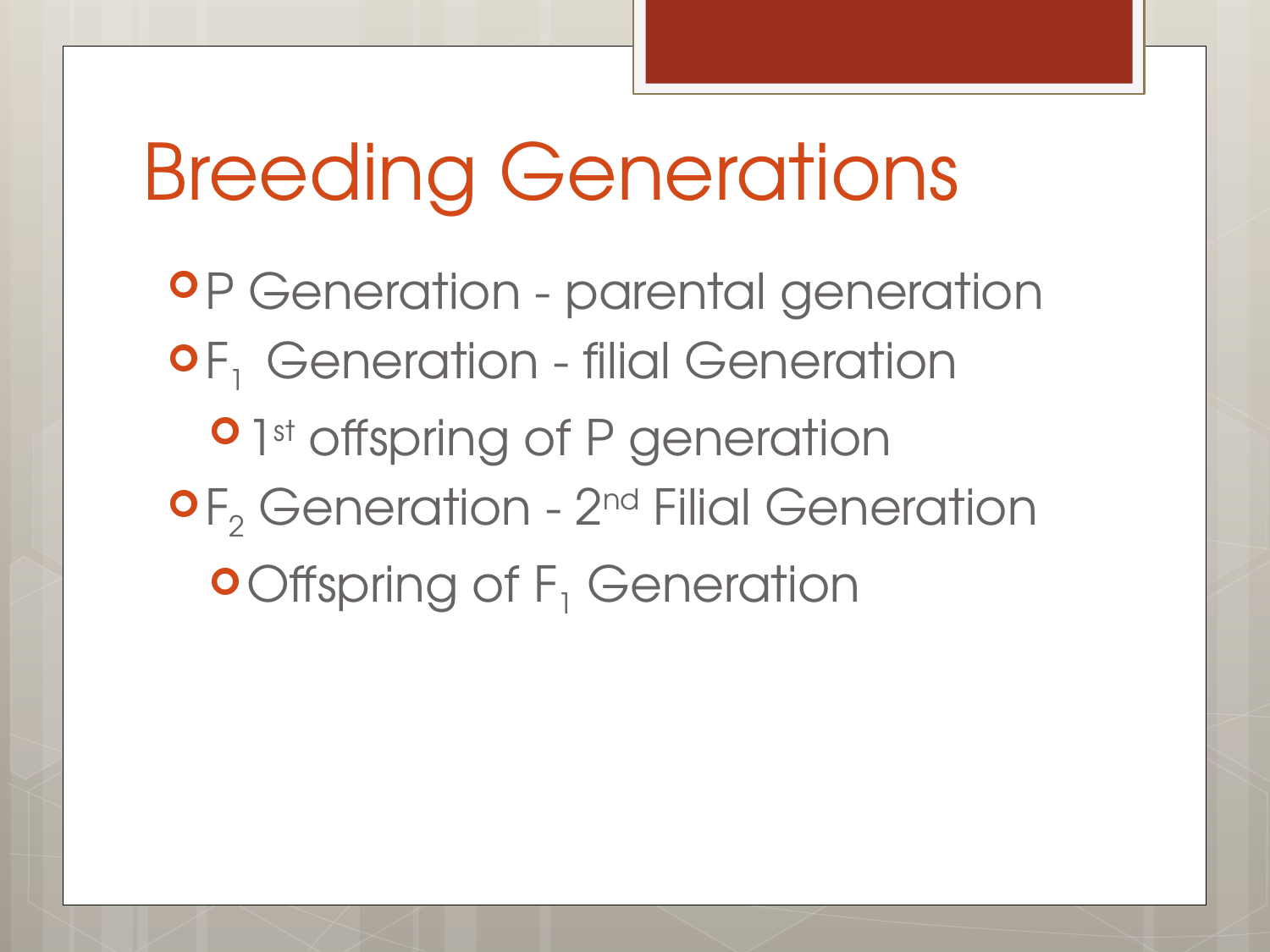

# Breeding Generations
P Generation - parental generation
F1  Generation - filial Generation
1st offspring of P generation
F2 Generation - 2nd Filial Generation
Offspring of F1 Generation